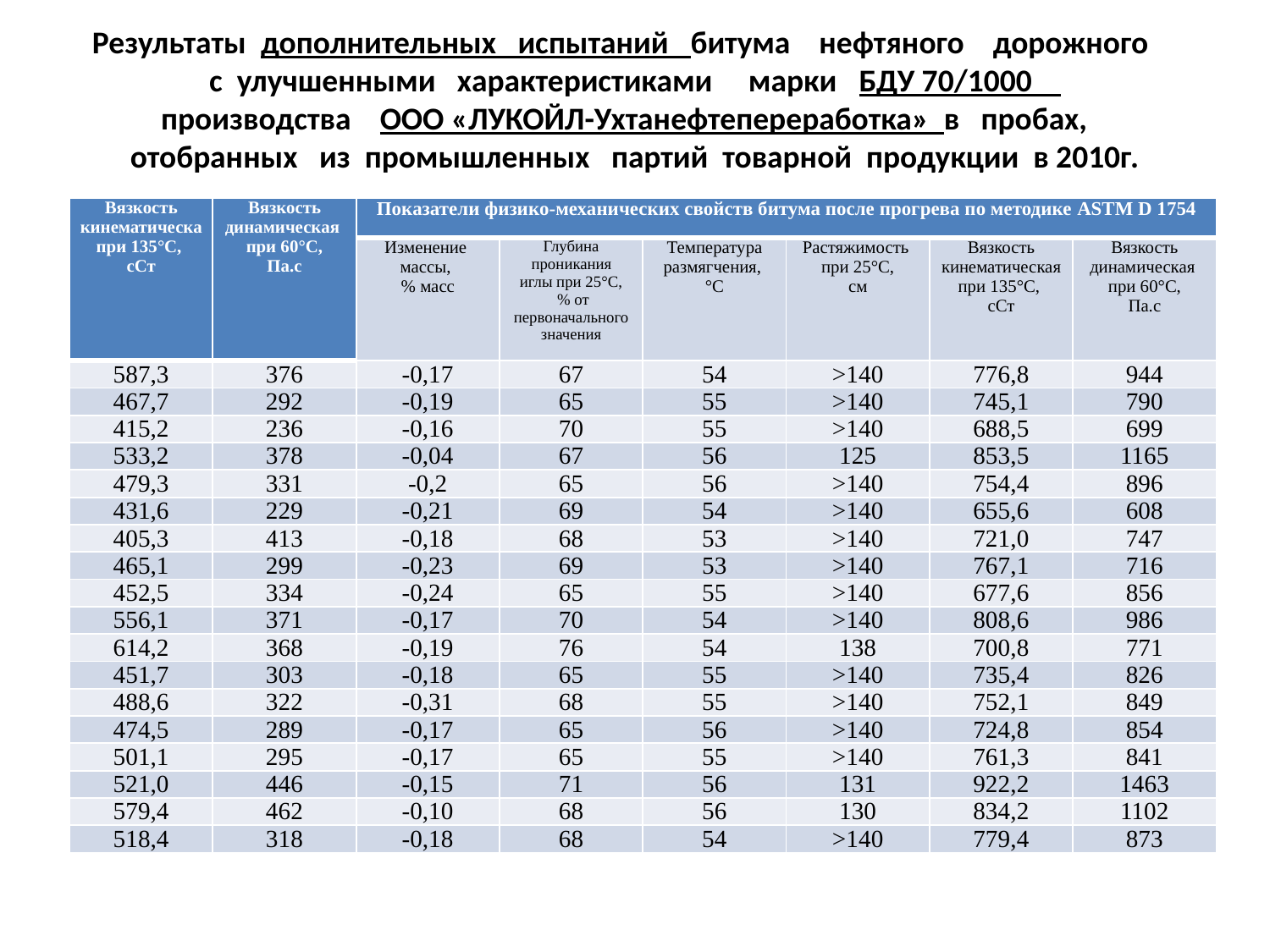

# Результаты  дополнительных   испытаний   битума    нефтяного    дорожного с  улучшенными   характеристиками     марки   БДУ 70/1000 производства    ООО «ЛУКОЙЛ-Ухтанефтепереработка»  в   пробах, отобранных   из  промышленных   партий  товарной  продукции  в 2010г.
| Вязкость кинематическа при 135°С, сСт | Вязкость динамическая при 60°С, Па.с | Показатели физико-механических свойств битума после прогрева по методике ASTM D 1754 |  |  |  |  |  |
| --- | --- | --- | --- | --- | --- | --- | --- |
|  |  | Изменение массы, % масс | Глубина проникания иглы при 25°С, % от первоначального значения | Температура размягчения, °С | Растяжимость при 25°С, см | Вязкость кинематическая при 135°С, сСт | Вязкость динамическая при 60°С, Па.с |
| 587,3 | 376 | -0,17 | 67 | 54 | >140 | 776,8 | 944 |
| 467,7 | 292 | -0,19 | 65 | 55 | >140 | 745,1 | 790 |
| 415,2 | 236 | -0,16 | 70 | 55 | >140 | 688,5 | 699 |
| 533,2 | 378 | -0,04 | 67 | 56 | 125 | 853,5 | 1165 |
| 479,3 | 331 | -0,2 | 65 | 56 | >140 | 754,4 | 896 |
| 431,6 | 229 | -0,21 | 69 | 54 | >140 | 655,6 | 608 |
| 405,3 | 413 | -0,18 | 68 | 53 | >140 | 721,0 | 747 |
| 465,1 | 299 | -0,23 | 69 | 53 | >140 | 767,1 | 716 |
| 452,5 | 334 | -0,24 | 65 | 55 | >140 | 677,6 | 856 |
| 556,1 | 371 | -0,17 | 70 | 54 | >140 | 808,6 | 986 |
| 614,2 | 368 | -0,19 | 76 | 54 | 138 | 700,8 | 771 |
| 451,7 | 303 | -0,18 | 65 | 55 | >140 | 735,4 | 826 |
| 488,6 | 322 | -0,31 | 68 | 55 | >140 | 752,1 | 849 |
| 474,5 | 289 | -0,17 | 65 | 56 | >140 | 724,8 | 854 |
| 501,1 | 295 | -0,17 | 65 | 55 | >140 | 761,3 | 841 |
| 521,0 | 446 | -0,15 | 71 | 56 | 131 | 922,2 | 1463 |
| 579,4 | 462 | -0,10 | 68 | 56 | 130 | 834,2 | 1102 |
| 518,4 | 318 | -0,18 | 68 | 54 | >140 | 779,4 | 873 |